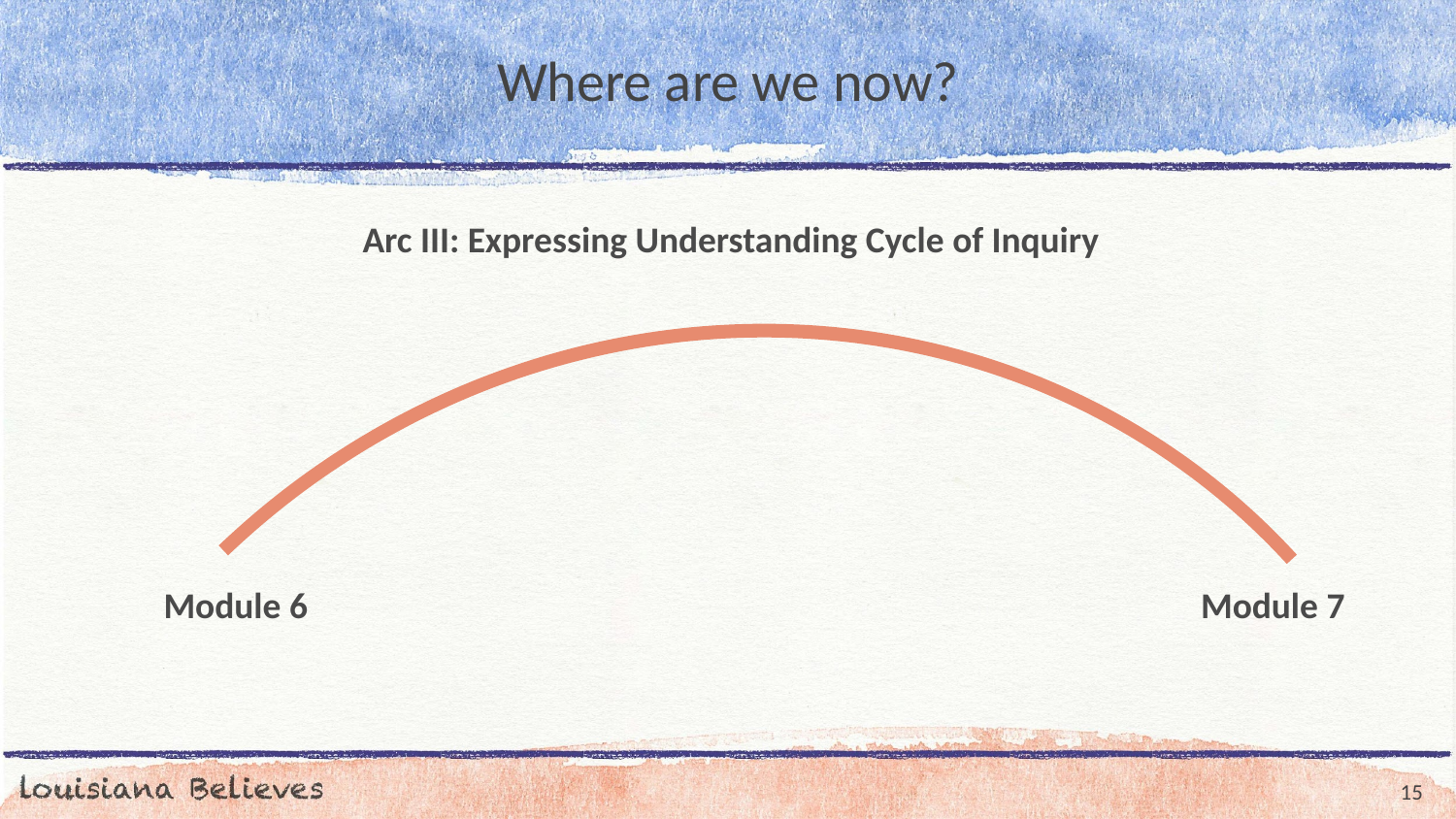

# Where are we now?
Arc III: Expressing Understanding Cycle of Inquiry

Module 6
Module 7